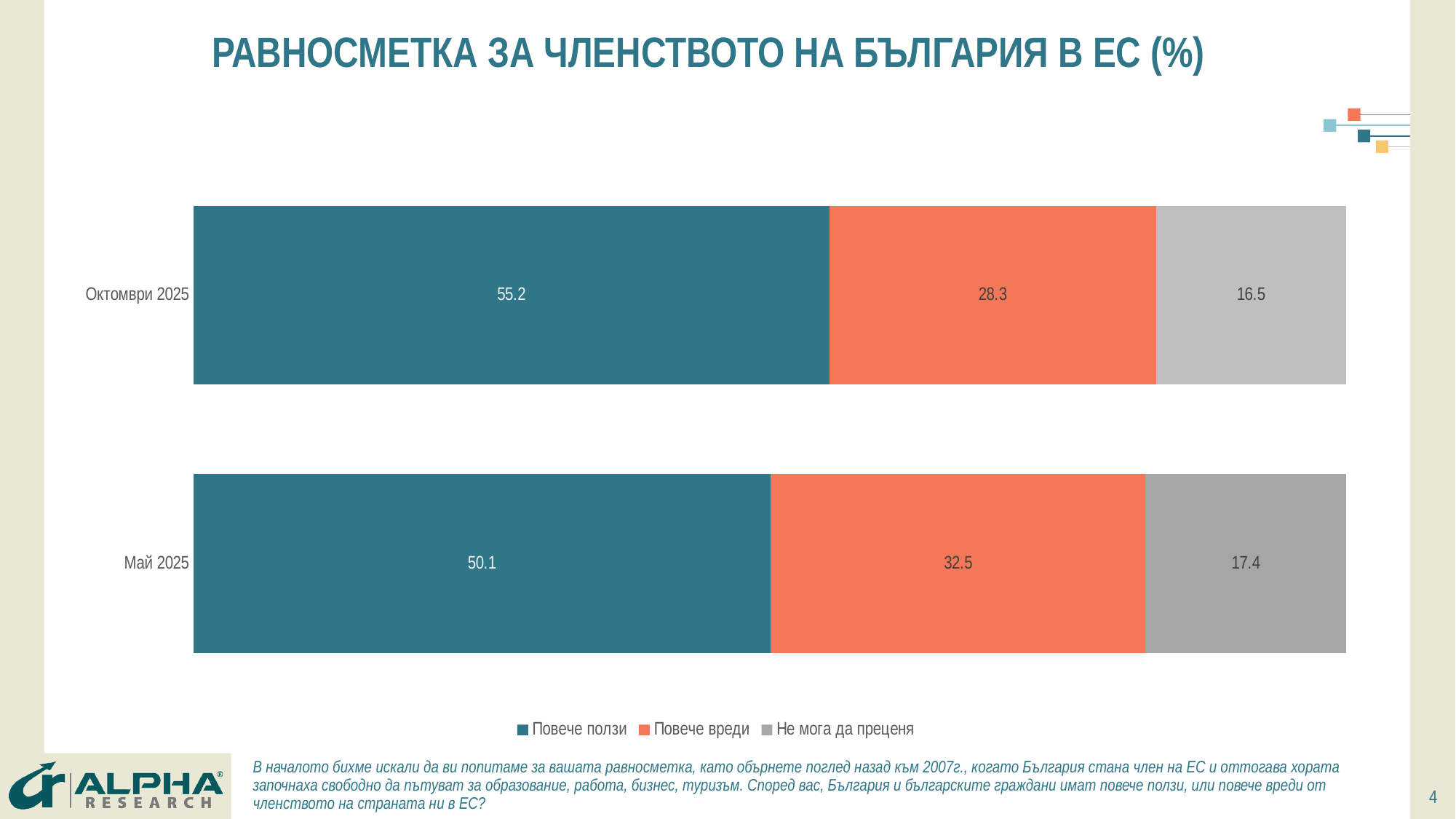

# РАВНОСМЕТКА ЗА ЧЛЕНСТВОТО НА БЪЛГАРИЯ В ЕС (%)

### Chart

| Category | Повече ползи | Повече вреди | Не мога да преценя |
|---|---|---|---|
| Май 2025 | 50.1 | 32.5 | 17.4 |
| Октомври 2025 | 55.2 | 28.3 | 16.5 |
В началото бихме искали да ви попитаме за вашата равносметка, като обърнете поглед назад към 2007г., когато България стана член на ЕС и оттогава хората започнаха свободно да пътуват за образование, работа, бизнес, туризъм. Според вас, България и българските граждани имат повече ползи, или повече вреди от членството на страната ни в ЕС?
4